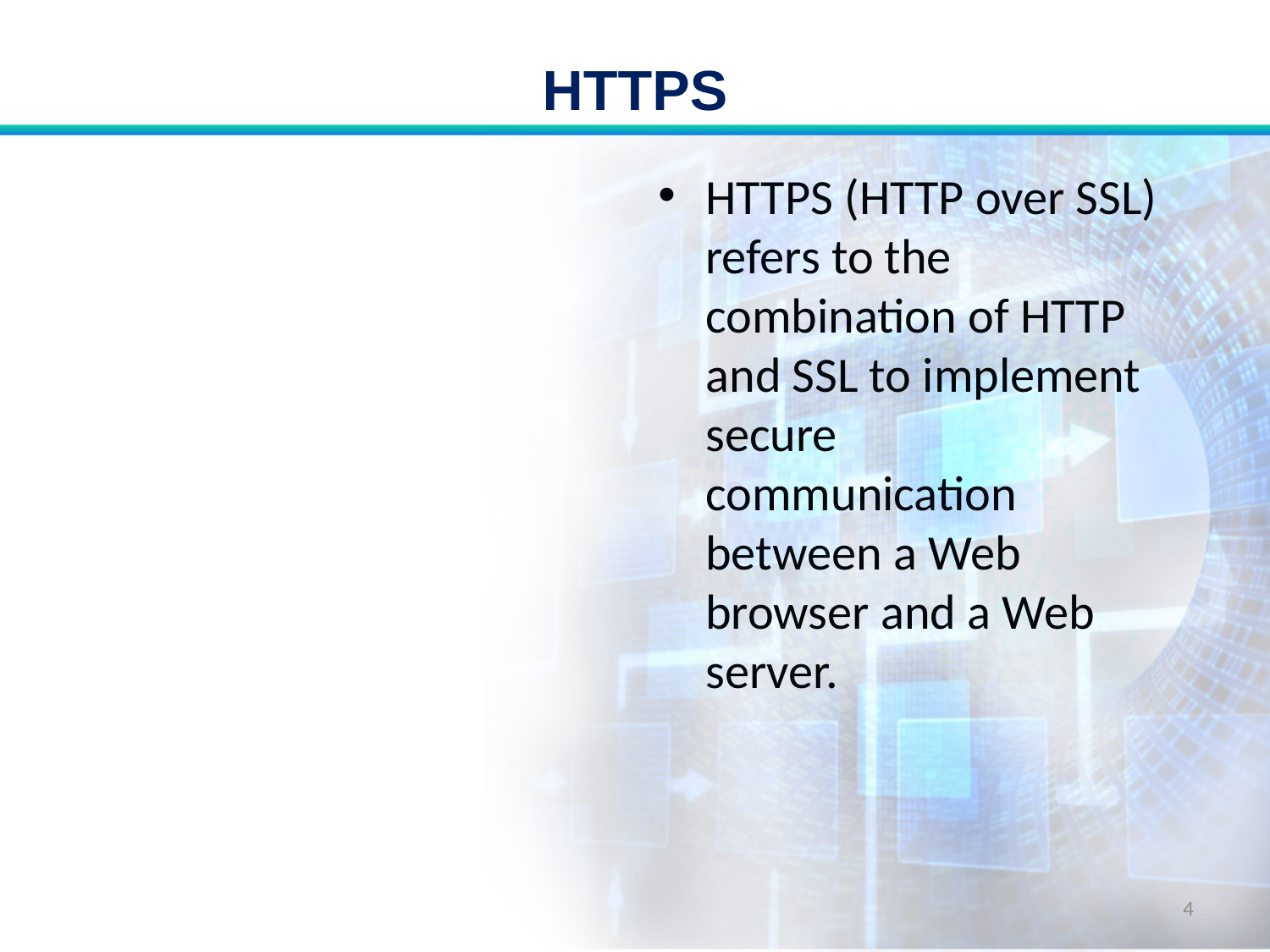

# HTTPS
HTTPS (HTTP over SSL) refers to the combination of HTTP and SSL to implement secure communication between a Web browser and a Web server.
4